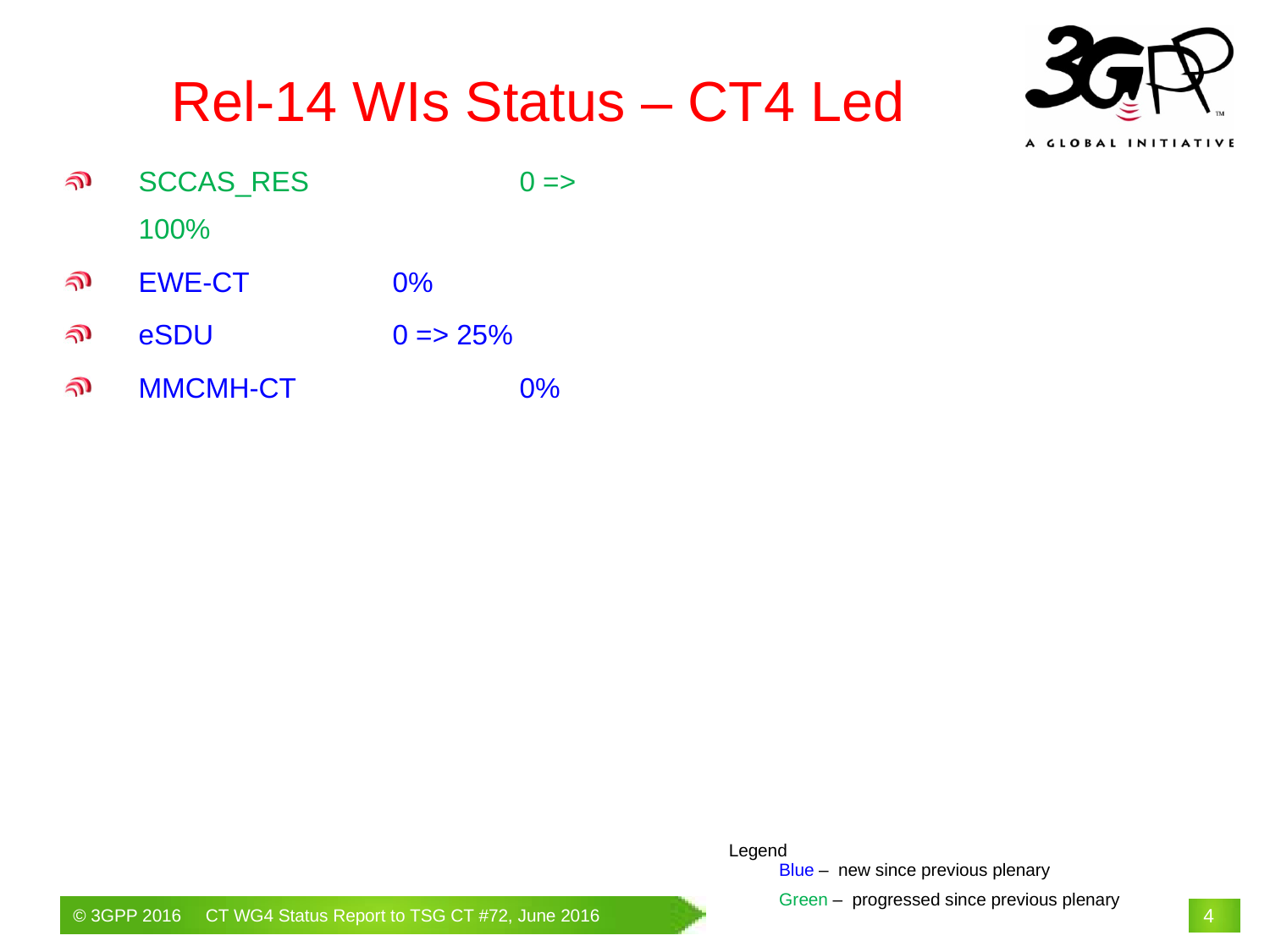

Rel-14 WIs Status – CT4 Led
SCCAS_RES		0 => 100%
EWE-CT		0%
eSDU		0 => 25%
MMCMH-CT		0%

Legend
	Blue –  new since previous plenary
	Green –  progressed since previous plenary